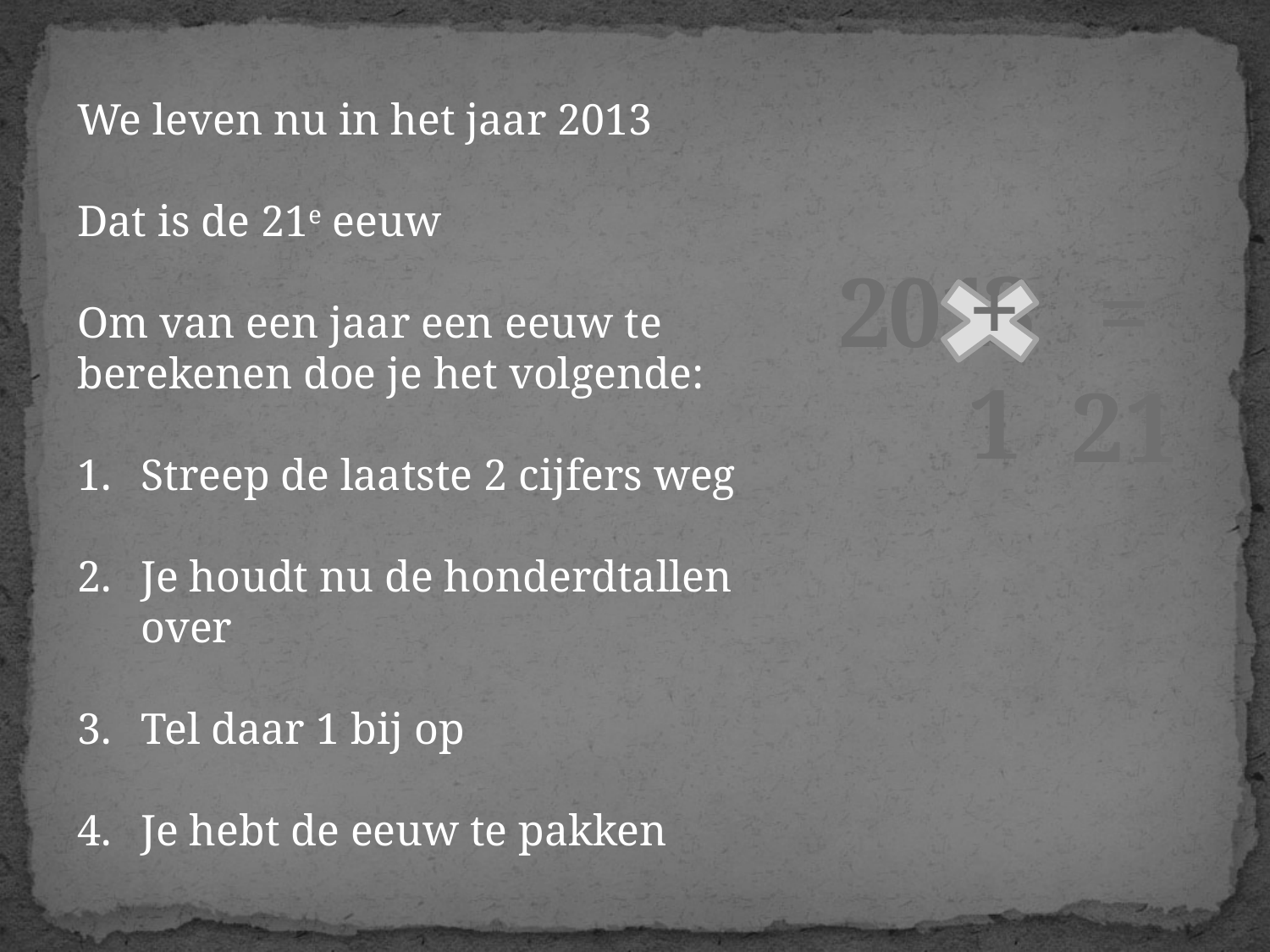

We leven nu in het jaar 2013

Dat is de 21e eeuw

Om van een jaar een eeuw te berekenen doe je het volgende:

Streep de laatste 2 cijfers weg

Je houdt nu de honderdtallen over

Tel daar 1 bij op

Je hebt de eeuw te pakken
+1
3
1
0
2
= 21